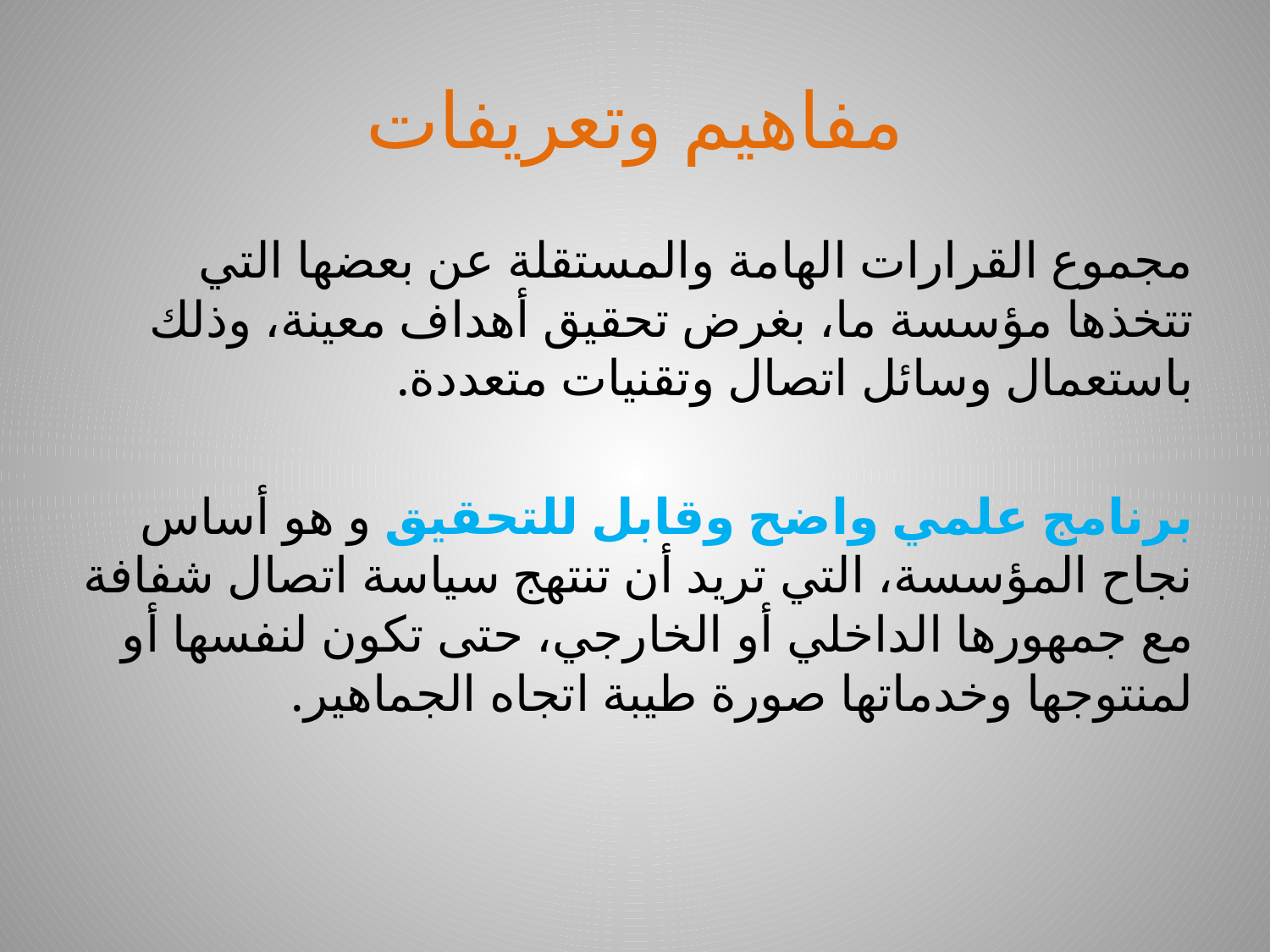

# مفاهيم وتعريفات
مجموع القرارات الهامة والمستقلة عن بعضها التي تتخذها مؤسسة ما، بغرض تحقيق أهداف معينة، وذلك باستعمال وسائل اتصال وتقنيات متعددة.

برنامج علمي واضح وقابل للتحقيق و هو أساس نجاح المؤسسة، التي تريد أن تنتهج سياسة اتصال شفافة مع جمهورها الداخلي أو الخارجي، حتى تكون لنفسها أو لمنتوجها وخدماتها صورة طيبة اتجاه الجماهير.